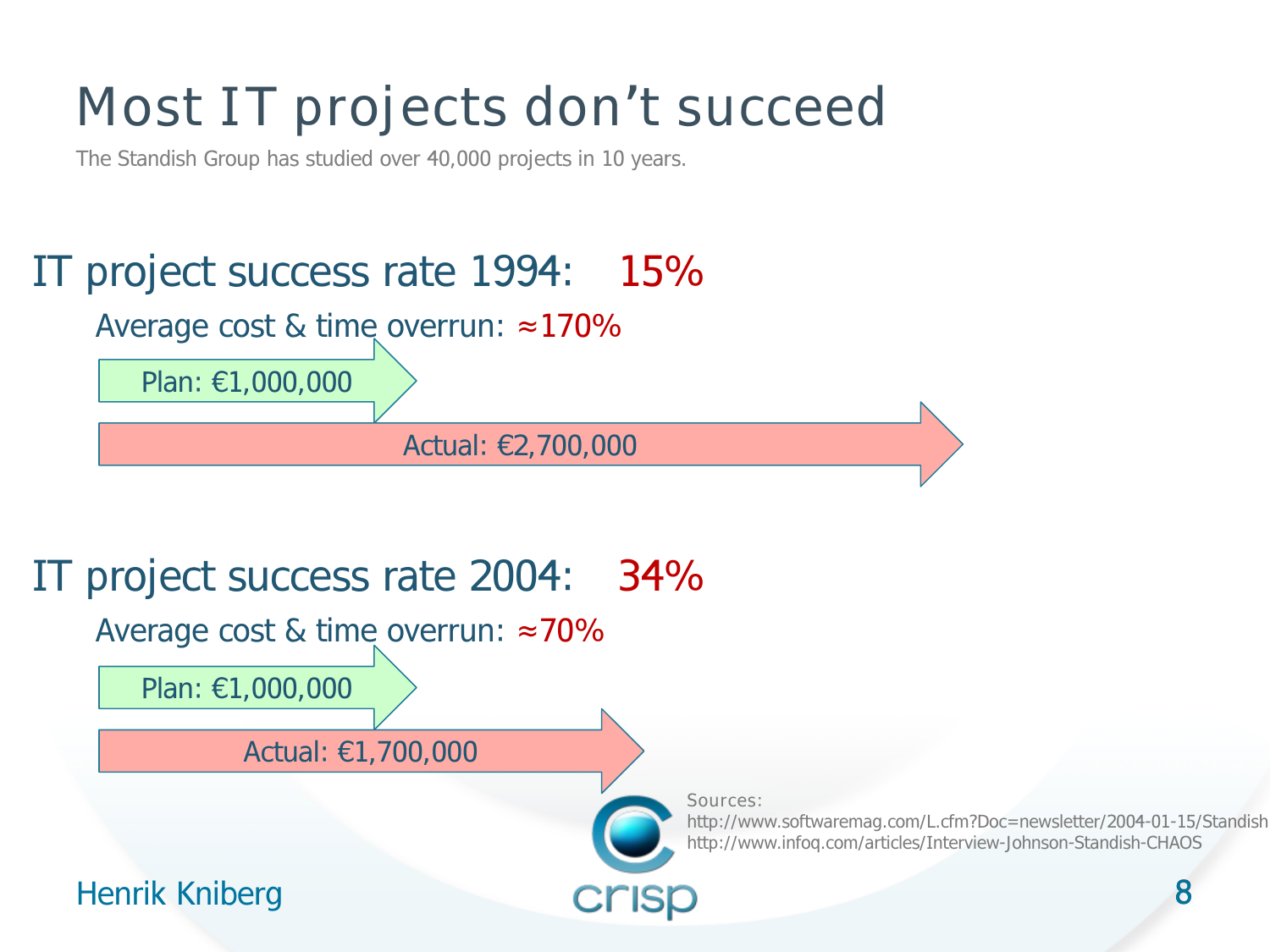

# Most IT projects don’t succeed
The Standish Group has studied over 40,000 projects in 10 years.
IT project success rate 1994:	15%
	 Average cost & time overrun: ≈170%

IT project success rate 2004: 	34%
	 Average cost & time overrun: ≈70%
Plan: €1,000,000
Actual: €2,700,000
Plan: €1,000,000
Actual: €1,700,000
Sources:
http://www.softwaremag.com/L.cfm?Doc=newsletter/2004-01-15/Standish
http://www.infoq.com/articles/Interview-Johnson-Standish-CHAOS
8
Henrik Kniberg